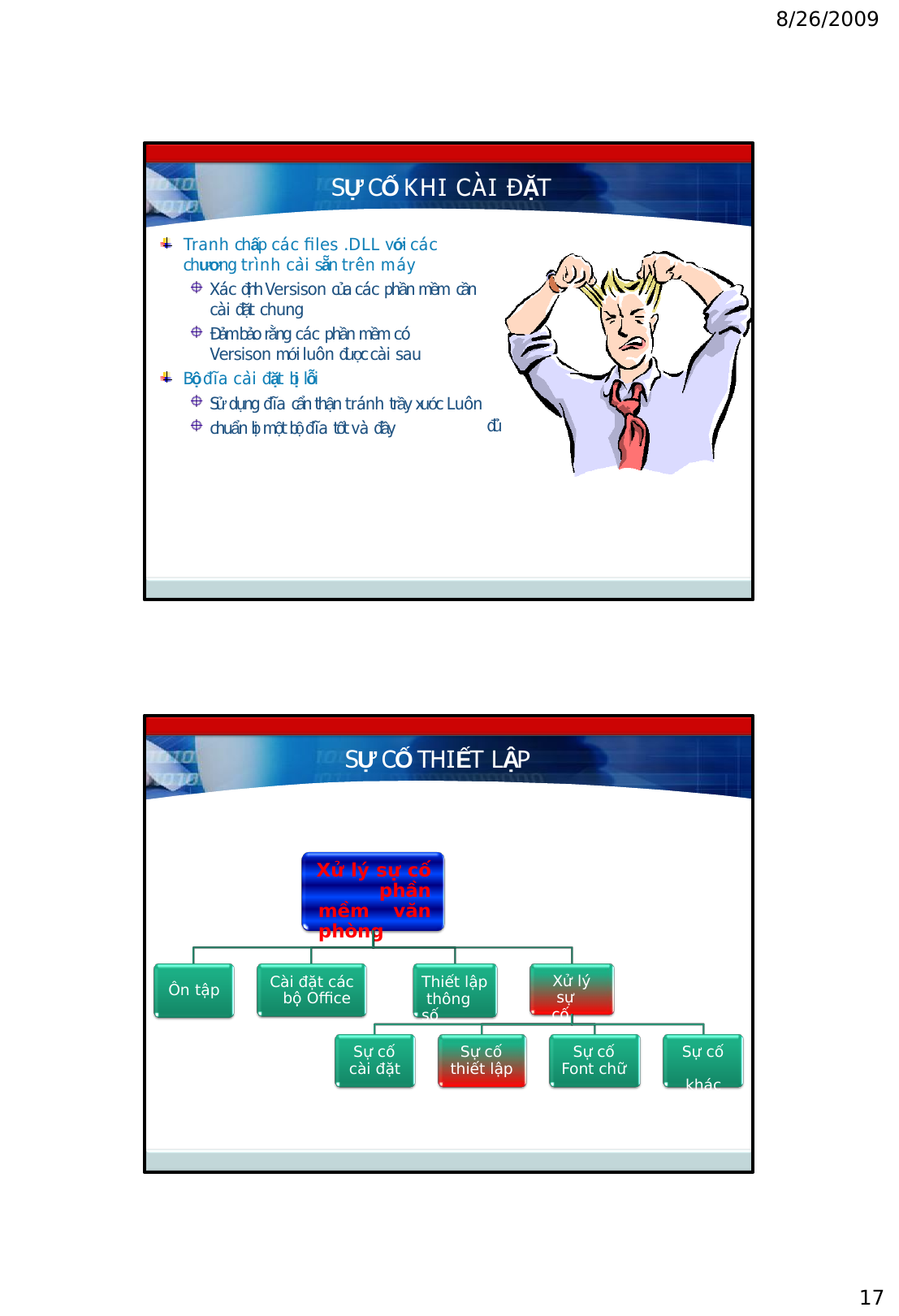

8/26/2009

SỰ CỐ KHI CÀI ĐẶT

Tranh chấp các files .DLL với các  chương trình cài sẵn trên máy
Xác định Versison của các phần mềm  cần cài đặt chung
Đảm bảo rằng các phần mềm có  Versison mới luôn được cài sau
Bộ đĩa cài đặt bị lỗi
Sử dụng đĩa cẩn thận tránh trầy xước  Luôn chuẩn bị một bộ đĩa tốt và đầy

đủ

SỰ CỐ THIẾT LẬP

Xử lý sự cố  phần mềm  văn phòng

Xử lý  sự cố
Cài đặt các  bộ Office
Thiết lập  thông số
Ôn tập

Sự cố  cài đặt
Sự cố  thiết lập
Sự cố  Font chữ
Sự cố  khác

17